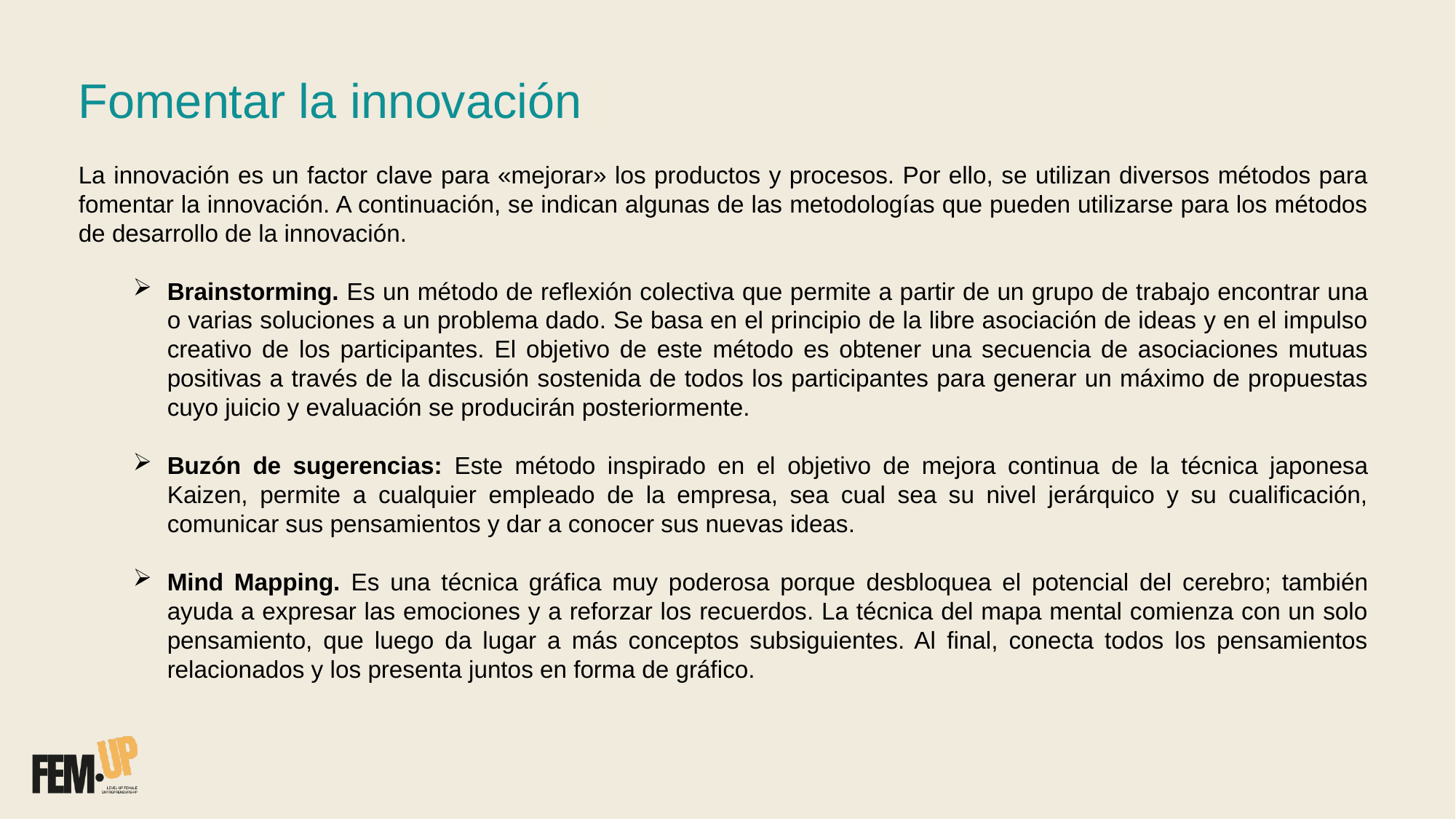

Fomentar la innovación ​
La innovación es un factor clave para «mejorar» los productos y procesos. Por ello, se utilizan diversos métodos para fomentar la innovación. A continuación, se indican algunas de las metodologías que pueden utilizarse para los métodos de desarrollo de la innovación.

Brainstorming. Es un método de reflexión colectiva que permite a partir de un grupo de trabajo encontrar una o varias soluciones a un problema dado. Se basa en el principio de la libre asociación de ideas y en el impulso creativo de los participantes. El objetivo de este método es obtener una secuencia de asociaciones mutuas positivas a través de la discusión sostenida de todos los participantes para generar un máximo de propuestas cuyo juicio y evaluación se producirán posteriormente.

Buzón de sugerencias: Este método inspirado en el objetivo de mejora continua de la técnica japonesa Kaizen, permite a cualquier empleado de la empresa, sea cual sea su nivel jerárquico y su cualificación, comunicar sus pensamientos y dar a conocer sus nuevas ideas.

Mind Mapping. Es una técnica gráfica muy poderosa porque desbloquea el potencial del cerebro; también ayuda a expresar las emociones y a reforzar los recuerdos. La técnica del mapa mental comienza con un solo pensamiento, que luego da lugar a más conceptos subsiguientes. Al final, conecta todos los pensamientos relacionados y los presenta juntos en forma de gráfico.​